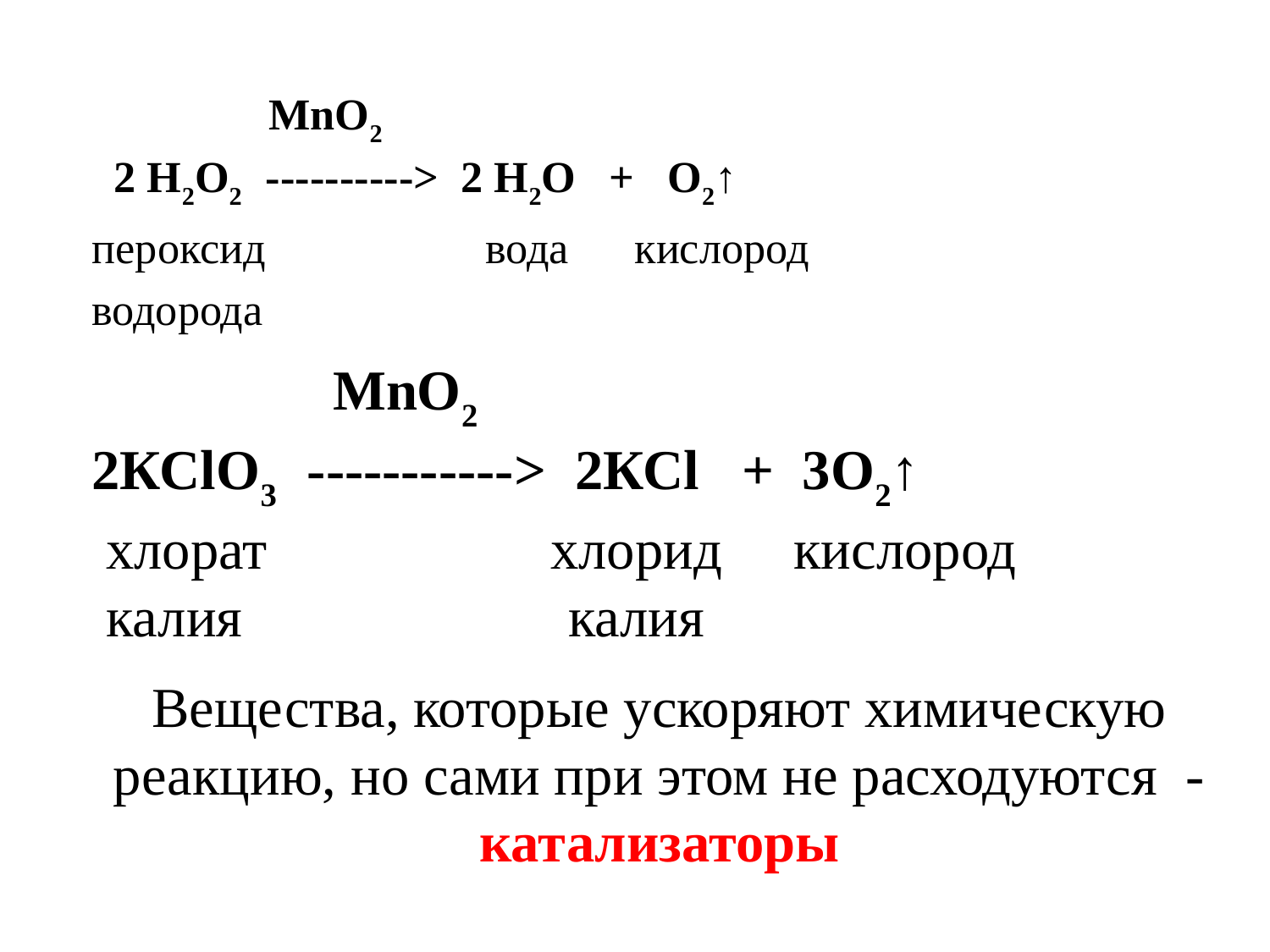

#
                   MnO2
  2 Н2О2   ---------->  2 Н2О   +   О2↑
пероксид                    вода      кислород
водорода

                 MnO2
2КСlО3   ----------->  2КСl   +  3O2↑
 хлорат                    хлорид     кислород
 калия                       калия
Вещества, которые ускоряют химическую реакцию, но сами при этом не расходуются  - катализаторы